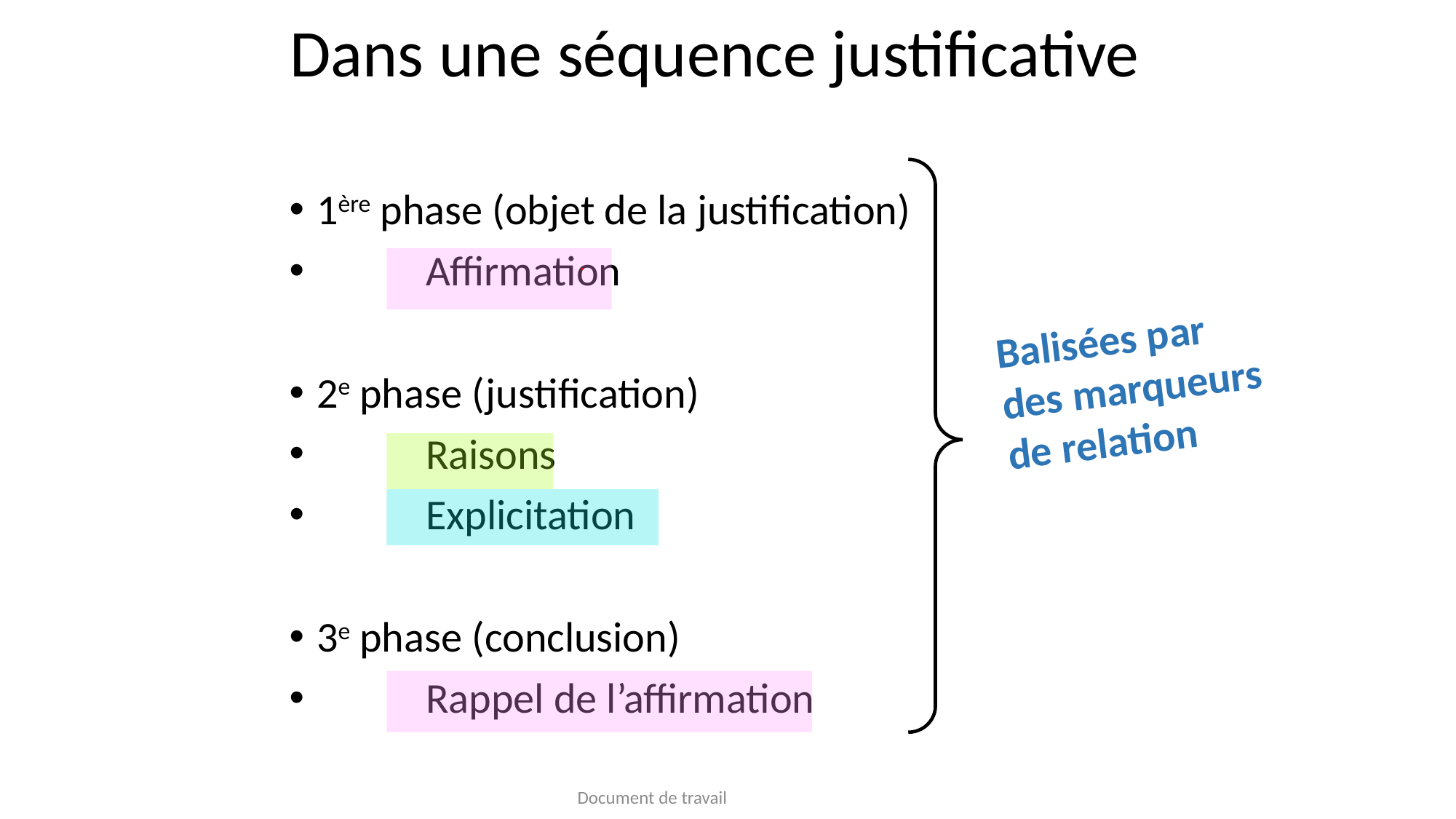

Dans une séquence justificative

Balisées par
des marqueurs
de relation
1ère phase (objet de la justification)
	Affirmation

2e phase (justification)
	Raisons
	Explicitation

3e phase (conclusion)
	Rappel de l’affirmation

Document de travail